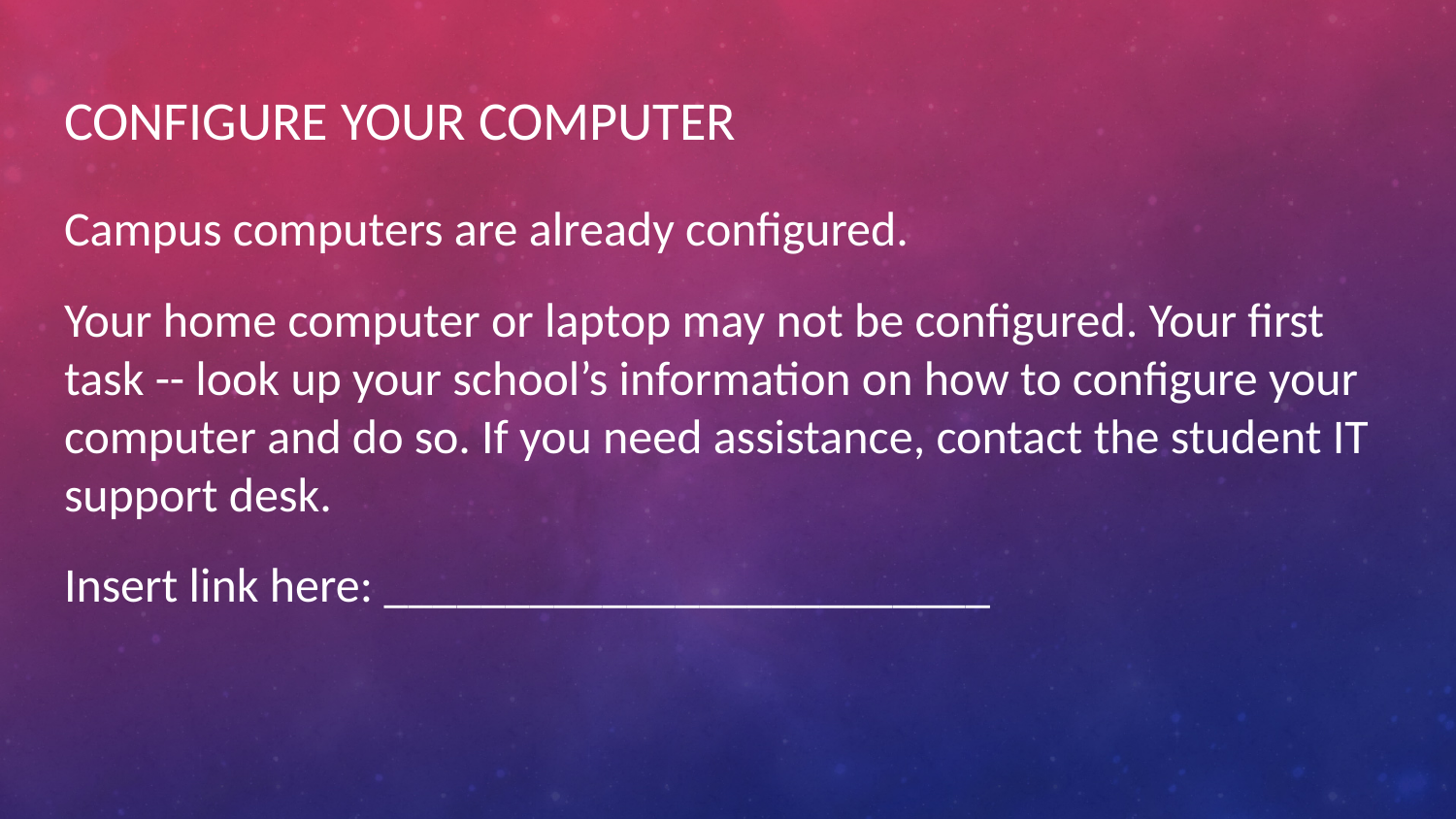

# Configure your Computer
Campus computers are already configured.
Your home computer or laptop may not be configured. Your first task -- look up your school’s information on how to configure your computer and do so. If you need assistance, contact the student IT support desk.
Insert link here: _________________________